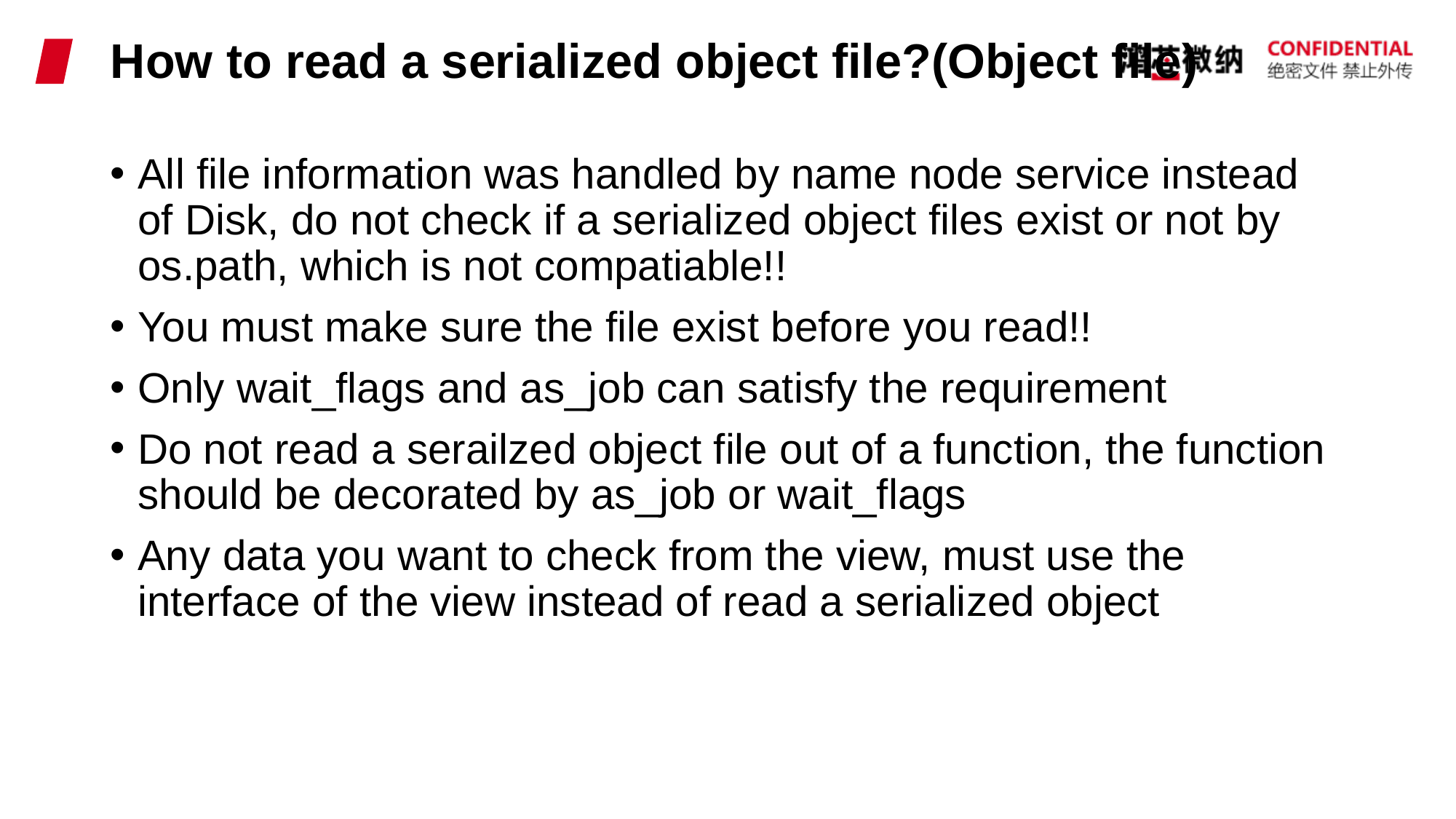

# How to read a serialized object file?(Object file)
All file information was handled by name node service instead of Disk, do not check if a serialized object files exist or not by os.path, which is not compatiable!!
You must make sure the file exist before you read!!
Only wait_flags and as_job can satisfy the requirement
Do not read a serailzed object file out of a function, the function should be decorated by as_job or wait_flags
Any data you want to check from the view, must use the interface of the view instead of read a serialized object